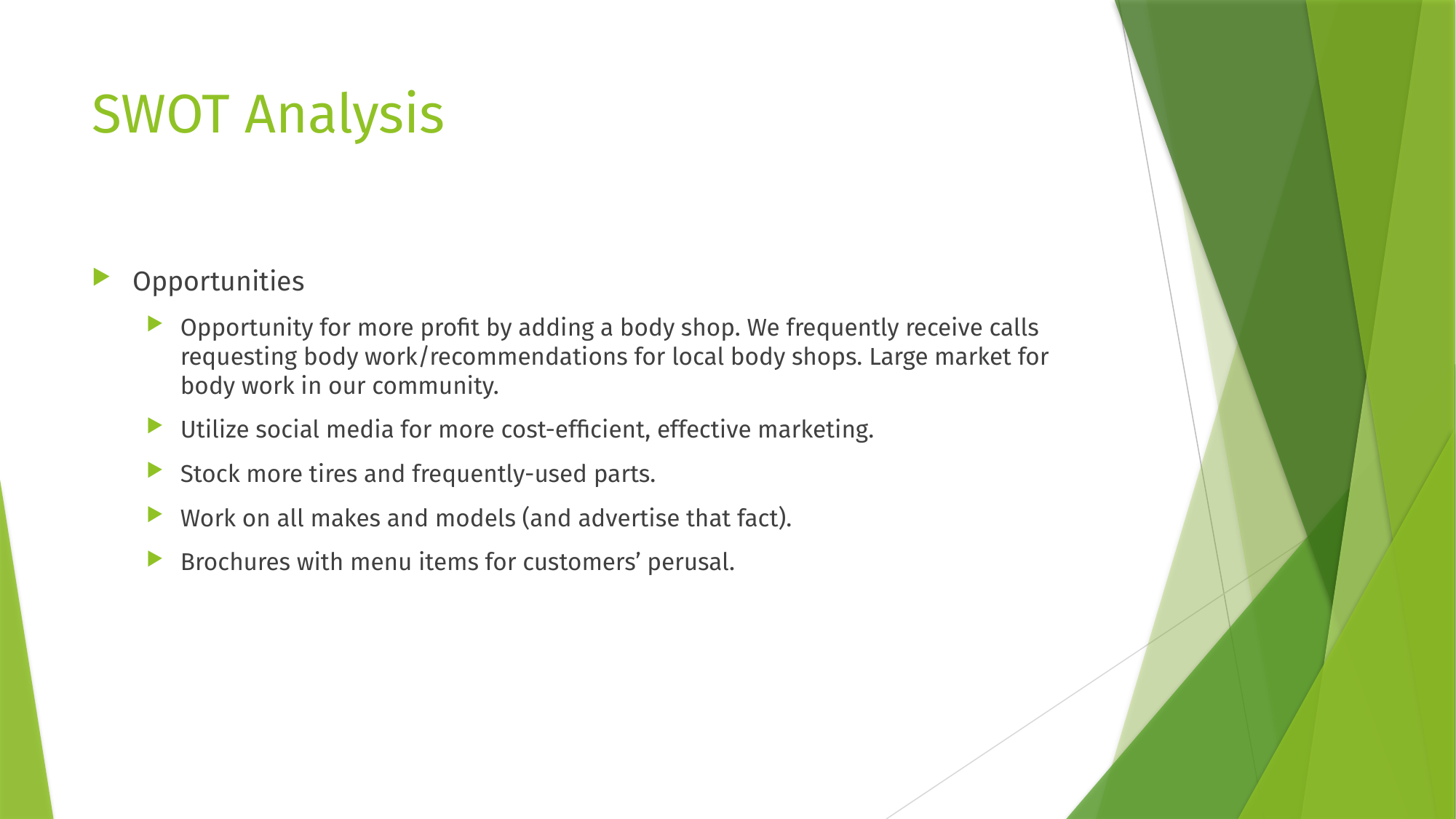

# SWOT Analysis
Opportunities
Opportunity for more profit by adding a body shop. We frequently receive calls requesting body work/recommendations for local body shops. Large market for body work in our community.
Utilize social media for more cost-efficient, effective marketing.
Stock more tires and frequently-used parts.
Work on all makes and models (and advertise that fact).
Brochures with menu items for customers’ perusal.